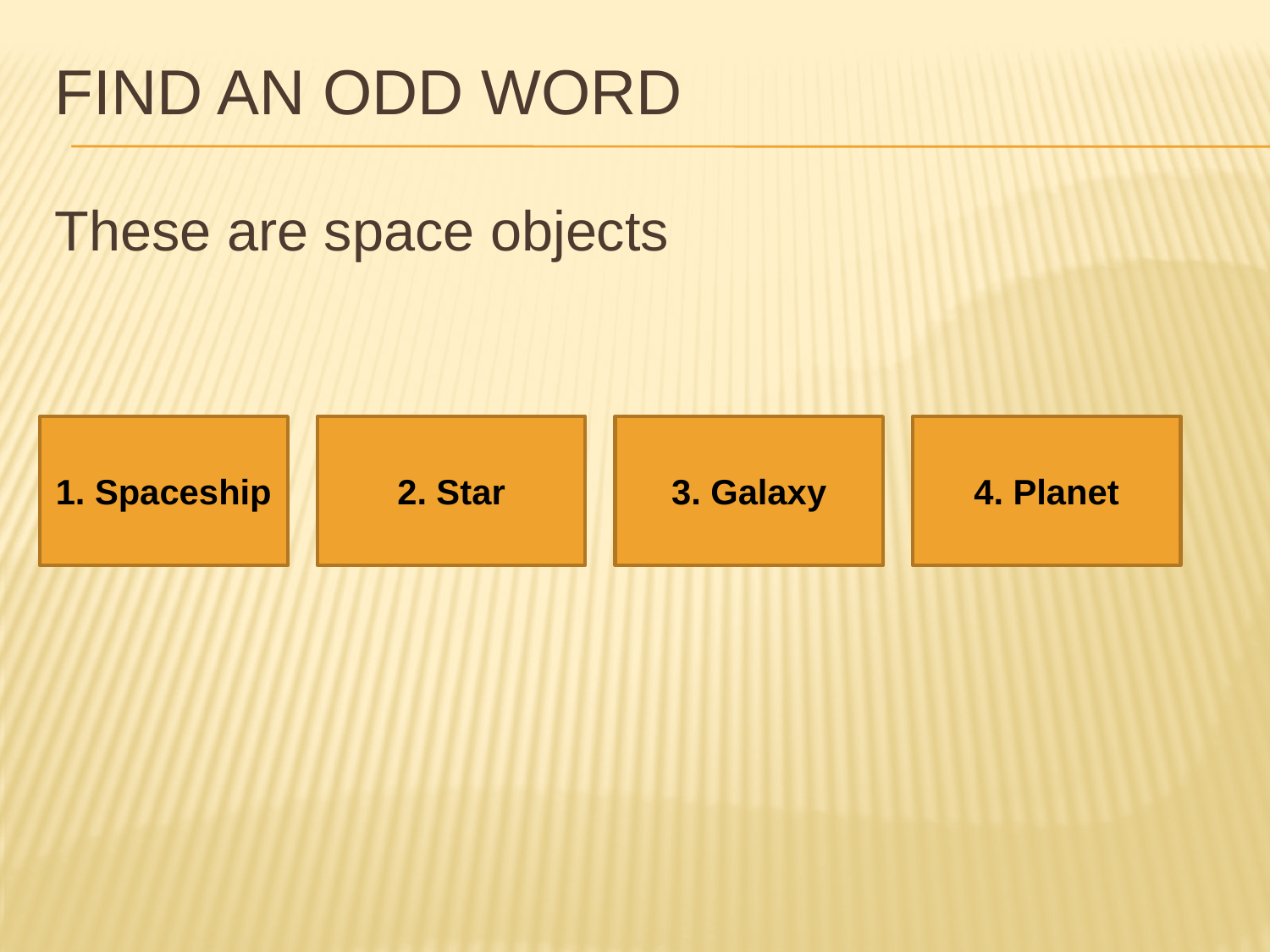

# Find an odd word
These are space objects
1. Spaceship
2. Star
3. Galaxy
4. Planet